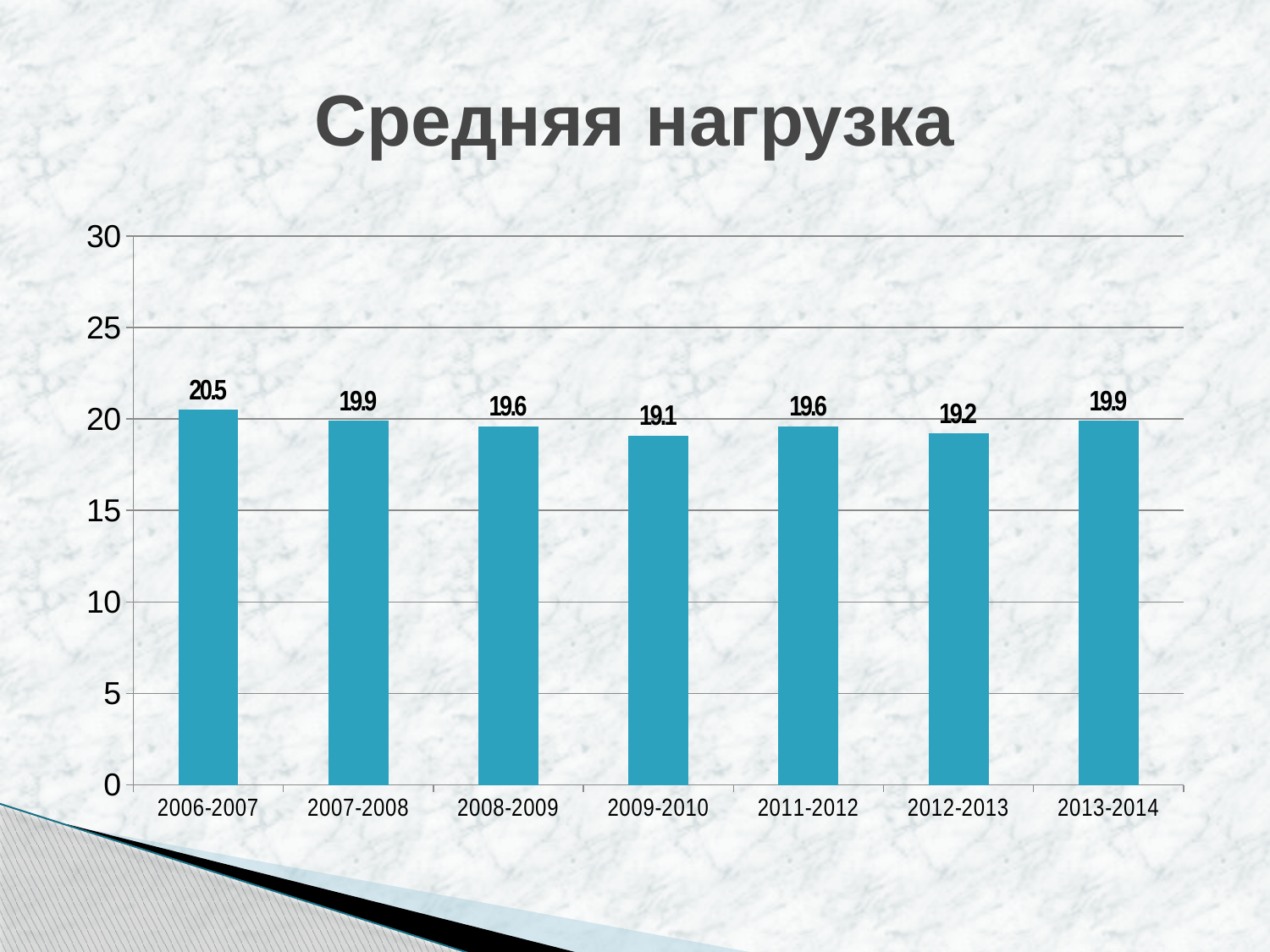

# Средняя нагрузка

### Chart

| Category | Ряд 1 |
|---|---|
| 2006-2007 | 20.5 |
| 2007-2008 | 19.9 |
| 2008-2009 | 19.6 |
| 2009-2010 | 19.1 |
| 2011-2012 | 19.6 |
| 2012-2013 | 19.2 |
| 2013-2014 | 19.9 |